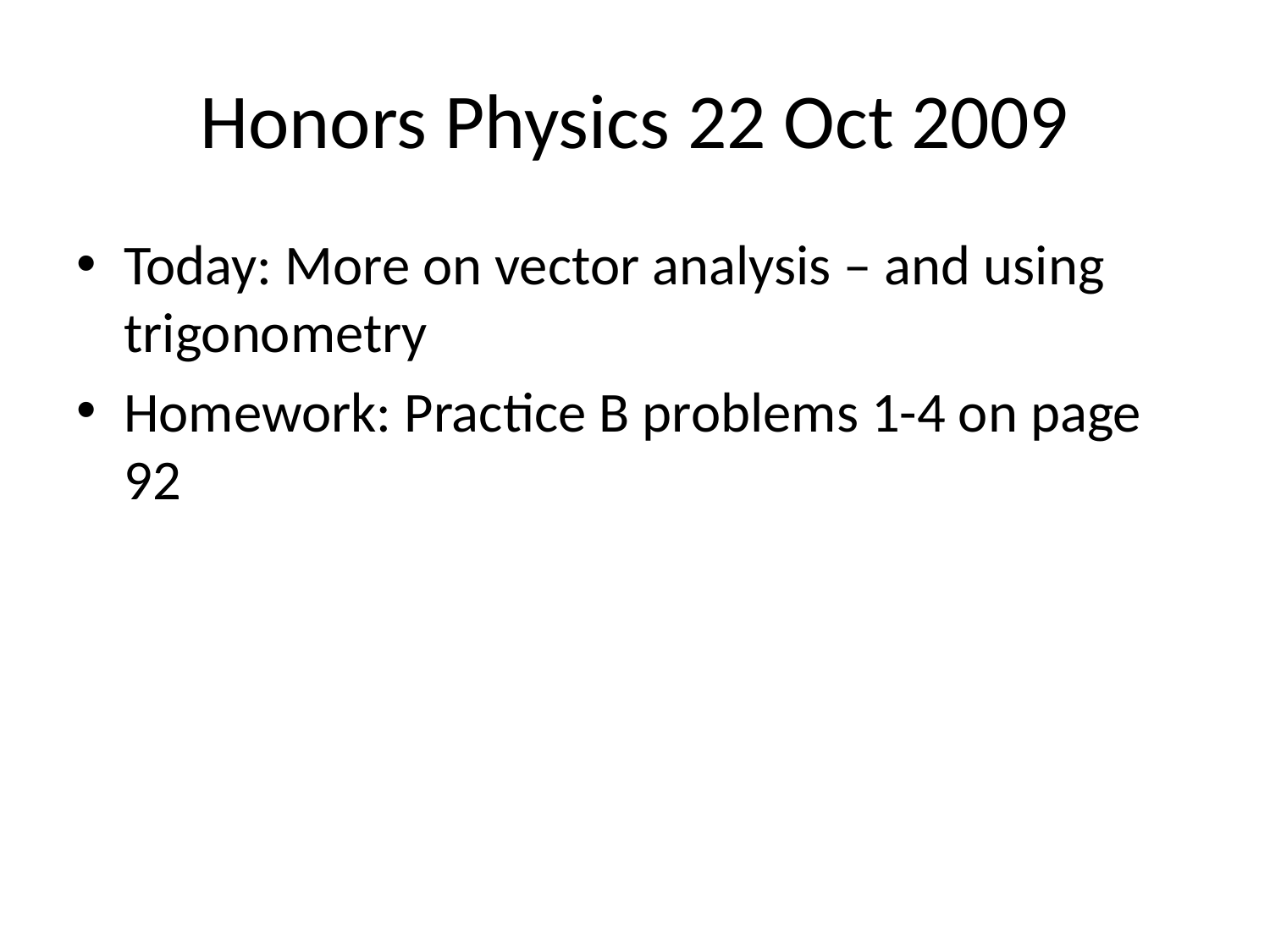

# Honors Physics 22 Oct 2009
Today: More on vector analysis – and using trigonometry
Homework: Practice B problems 1-4 on page 92